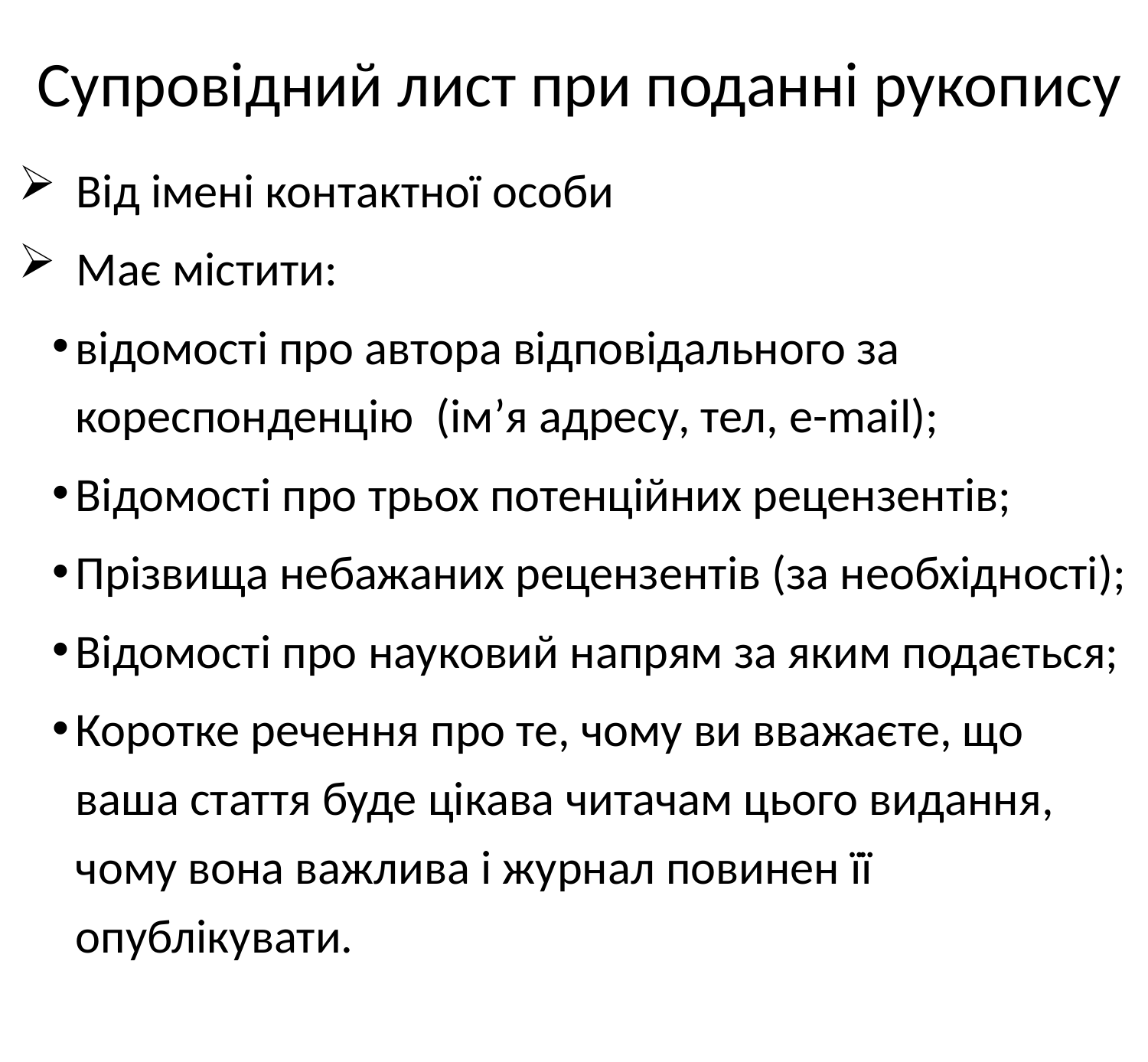

# Супровідний лист при поданні рукопису
Від імені контактної особи
Має містити:
відомості про автора відповідального за кореспонденцію  (ім’я адресу, тел, e-mail);
Відомості про трьох потенційних рецензентів;
Прізвища небажаних рецензентів (за необхідності);
Відомості про науковий напрям за яким подається;
Коротке речення про те, чому ви вважаєте, що ваша стаття буде цікава читачам цього видання, чому вона важлива і журнал повинен її опублікувати.